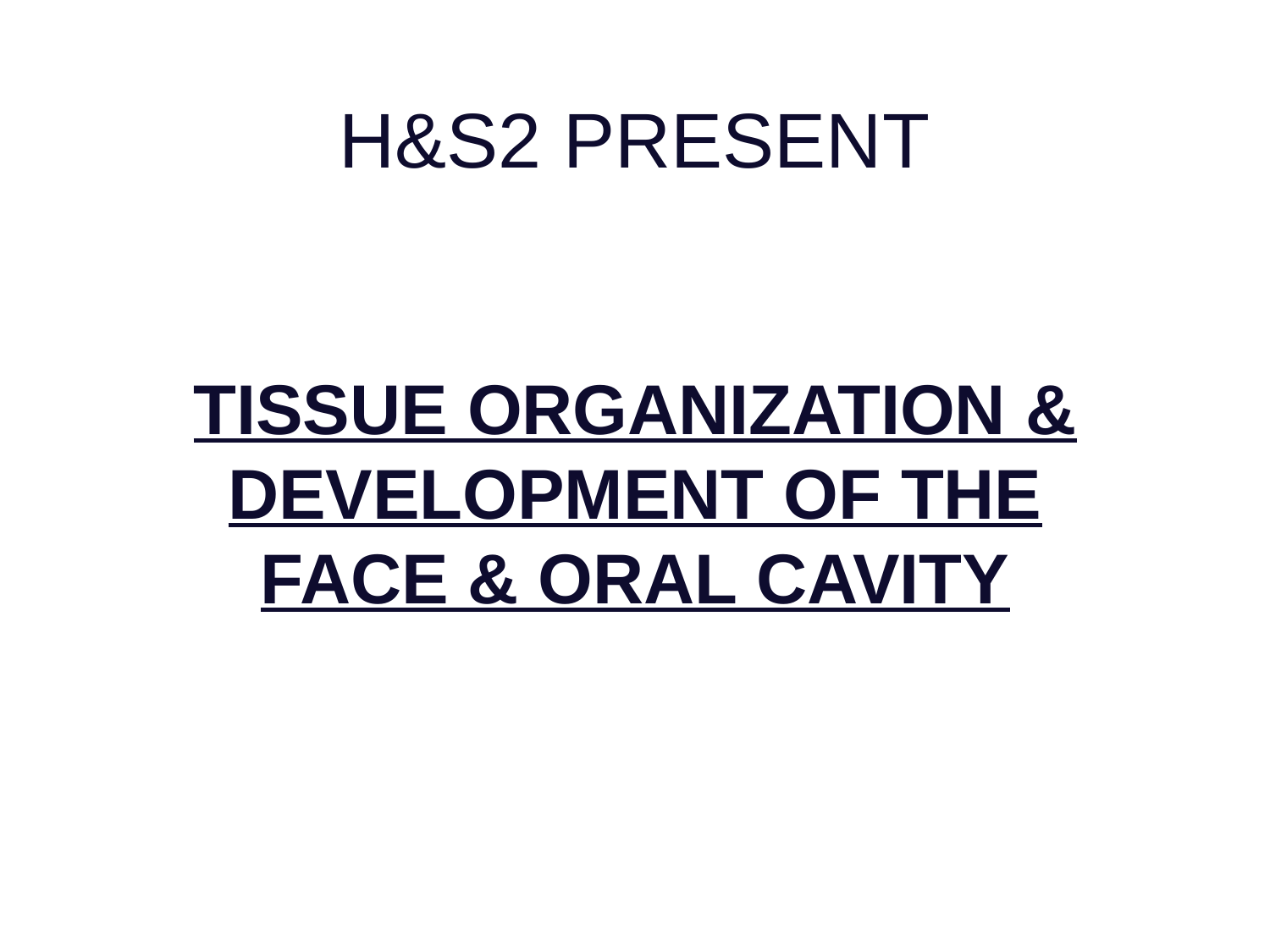

# H&S2 PRESENT

TISSUE ORGANIZATION & DEVELOPMENT OF THE FACE & ORAL CAVITY